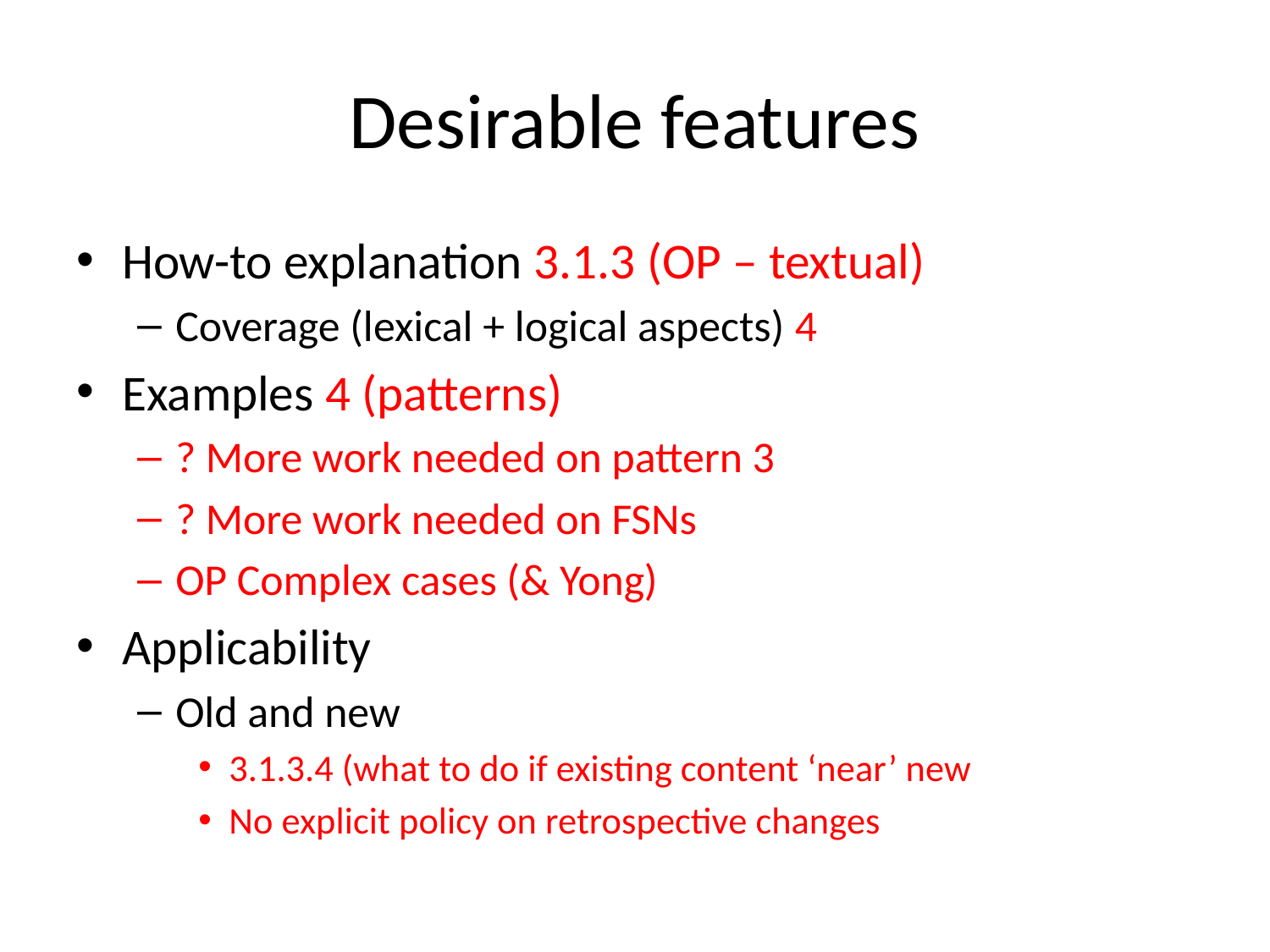

# Desirable features
How-to explanation 3.1.3 (OP – textual)
Coverage (lexical + logical aspects) 4
Examples 4 (patterns)
? More work needed on pattern 3
? More work needed on FSNs
OP Complex cases (& Yong)
Applicability
Old and new
3.1.3.4 (what to do if existing content ‘near’ new
No explicit policy on retrospective changes